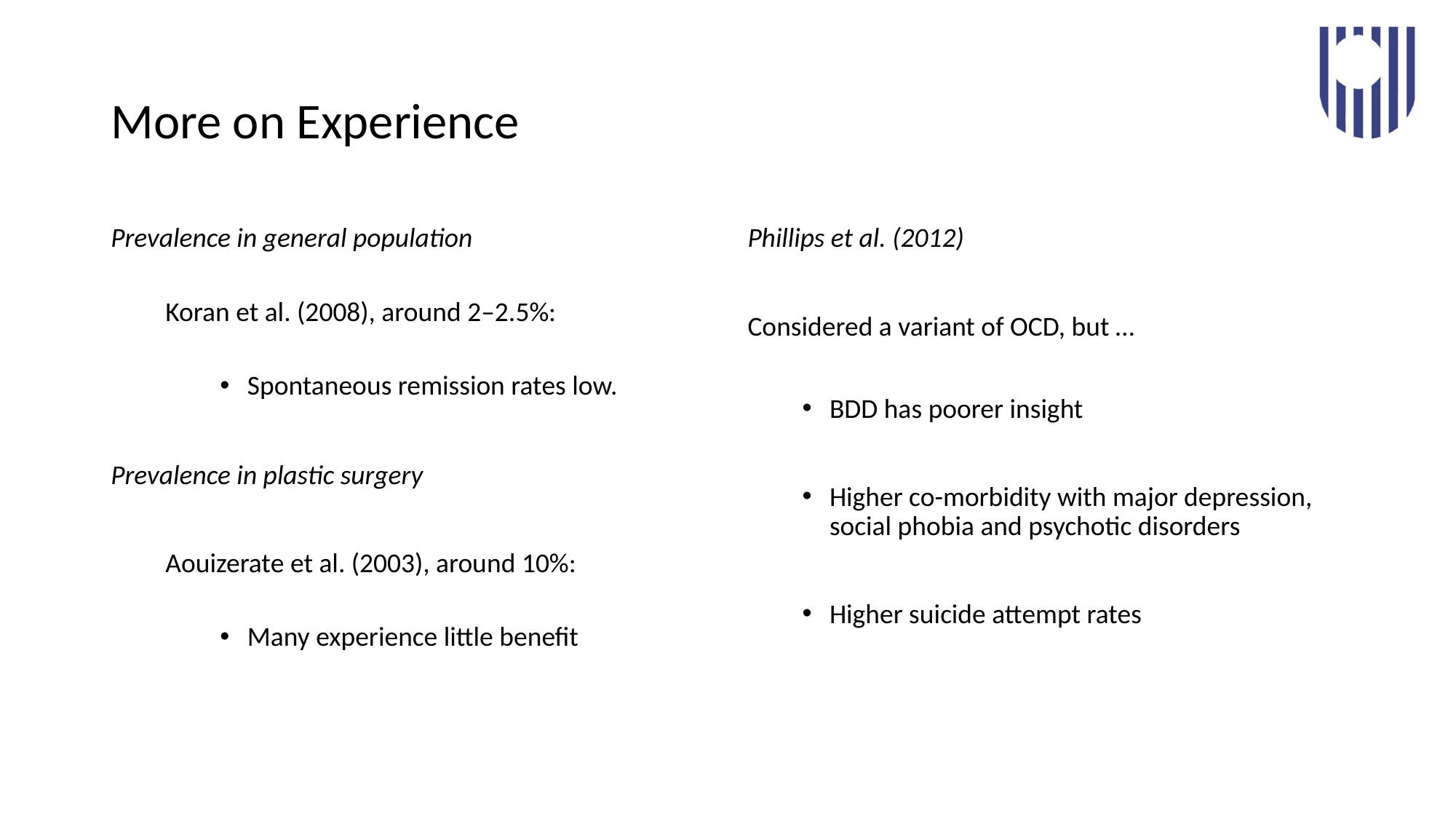

# More on Experience
Prevalence in general population

Koran et al. (2008), around 2–2.5%:

Spontaneous remission rates low.

Prevalence in plastic surgery

Aouizerate et al. (2003), around 10%:

Many experience little benefit

Phillips et al. (2012)

Considered a variant of OCD, but …

BDD has poorer insight

Higher co-morbidity with major depression, social phobia and psychotic disorders

Higher suicide attempt rates